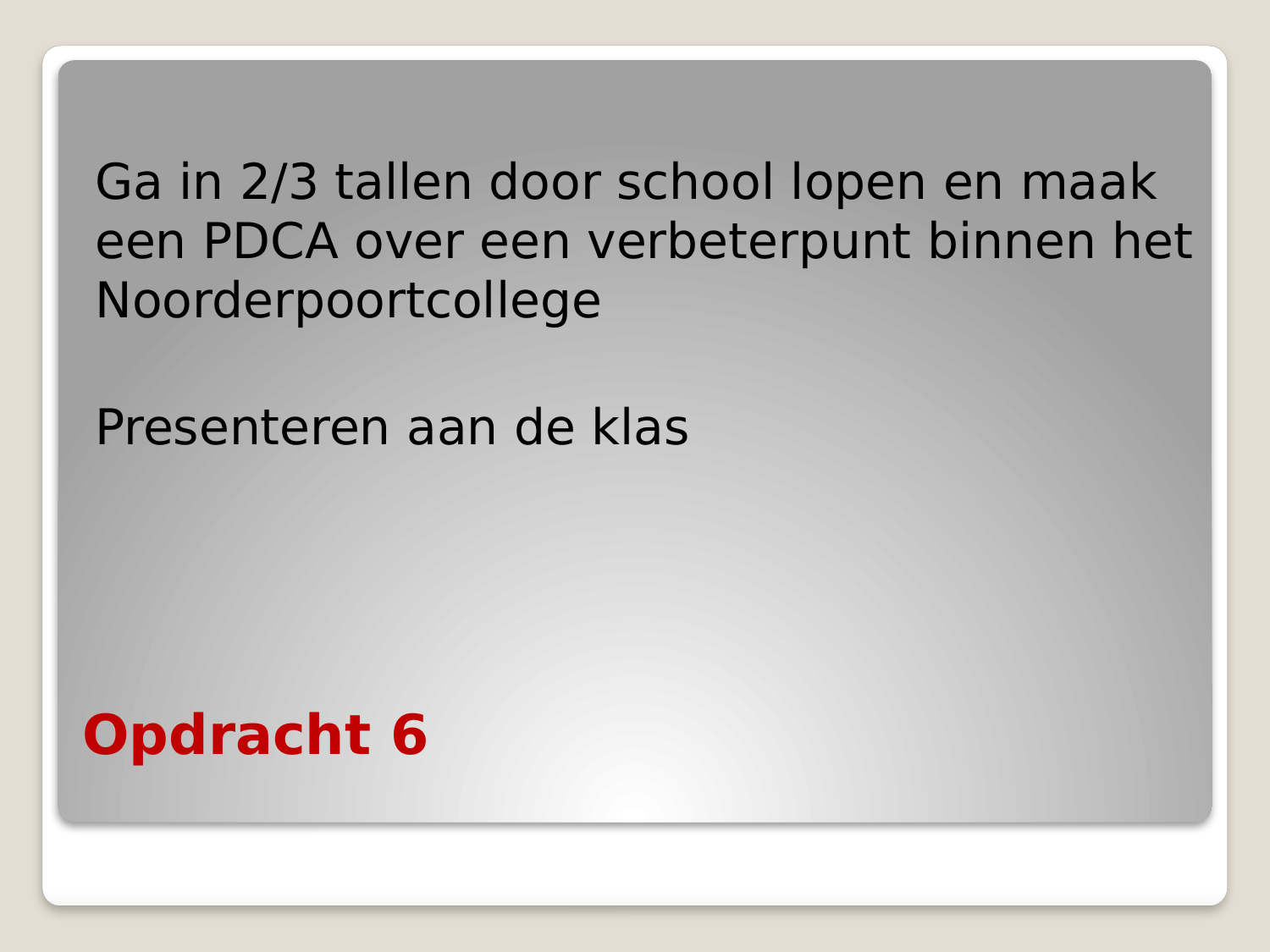

Ga in 2/3 tallen door school lopen en maak een PDCA over een verbeterpunt binnen het Noorderpoortcollege

Presenteren aan de klas
# Opdracht 6